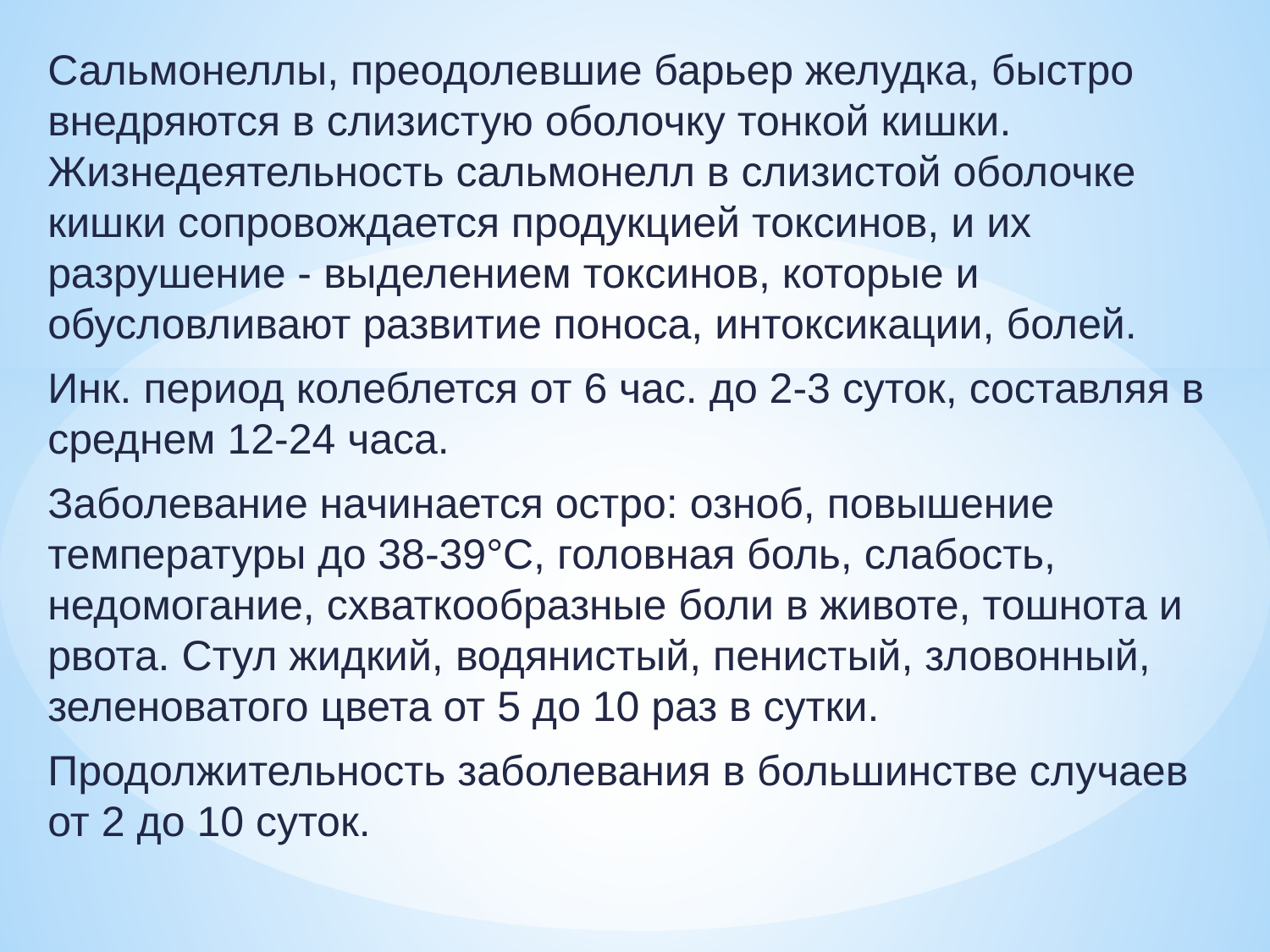

Сальмонеллы, преодолевшие барьер желудка, быстро внедряются в слизистую оболочку тонкой кишки. Жизнедеятельность сальмонелл в слизистой оболочке кишки сопровождается продукцией токсинов, и их разрушение - выделением токсинов, которые и обусловливают развитие поноса, интоксикации, болей.
Инк. период колеблется от 6 час. до 2-3 суток, составляя в среднем 12-24 часа.
Заболевание начинается остро: озноб, повышение температуры до 38-39°С, головная боль, слабость, недомогание, схваткообразные боли в животе, тошнота и рвота. Стул жидкий, водянистый, пенистый, зловонный, зеленоватого цвета от 5 до 10 раз в сутки.
Продолжительность заболевания в большинстве случаев от 2 до 10 суток.